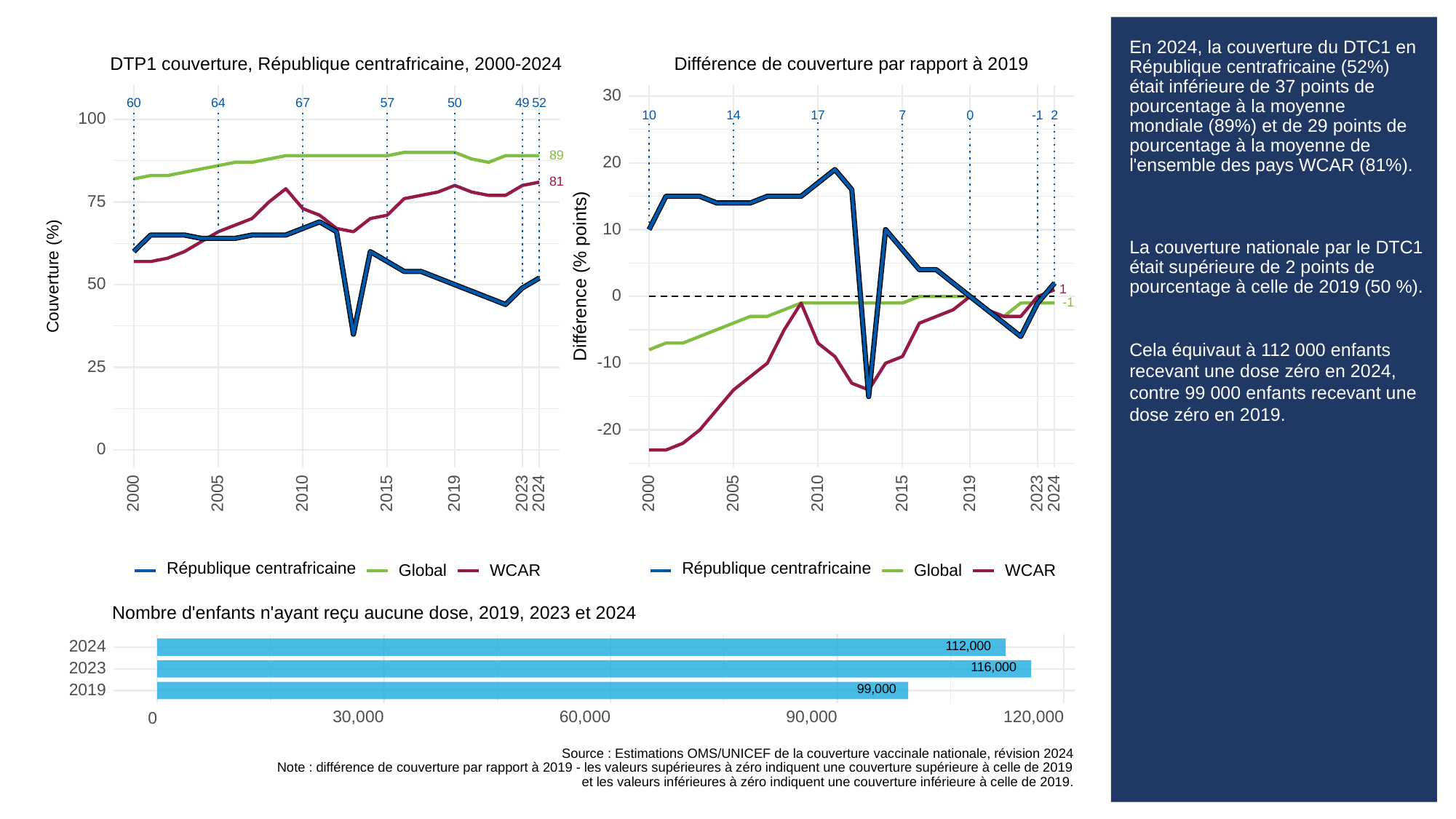

# En 2024, la couverture du DTC1 en République centrafricaine (52%) était inférieure de 37 points de pourcentage à la moyenne mondiale (89%) et de 29 points de pourcentage à la moyenne de l'ensemble des pays WCAR (81%).

La couverture nationale par le DTC1 était supérieure de 2 points de pourcentage à celle de 2019 (50 %).

Cela équivaut à 112 000 enfants recevant une dose zéro en 2024, contre 99 000 enfants recevant une dose zéro en 2019.

DTP1 couverture, République centrafricaine, 2000-2024
Différence de couverture par rapport à 2019

30

60
64
67
50
49
52
57
10
0
14
17
-1
2
7

100

89

20

81

75

10

Différence (% points)
Couverture (%)
50

1

0

-1

-10
25

-20

0

2023
2023
2000
2005
2010
2015
2019
2024
2000
2005
2010
2015
2019
2024
République centrafricaine
République centrafricaine
Global
WCAR
Global
WCAR

Nombre d'enfants n'ayant reçu aucune dose, 2019, 2023 et 2024

112,000
2024

116,000
2023

99,000
2019

30,000
60,000
90,000
120,000
0
Source : Estimations OMS/UNICEF de la couverture vaccinale nationale, révision 2024
Note : différence de couverture par rapport à 2019 - les valeurs supérieures à zéro indiquent une couverture supérieure à celle de 2019
et les valeurs inférieures à zéro indiquent une couverture inférieure à celle de 2019.